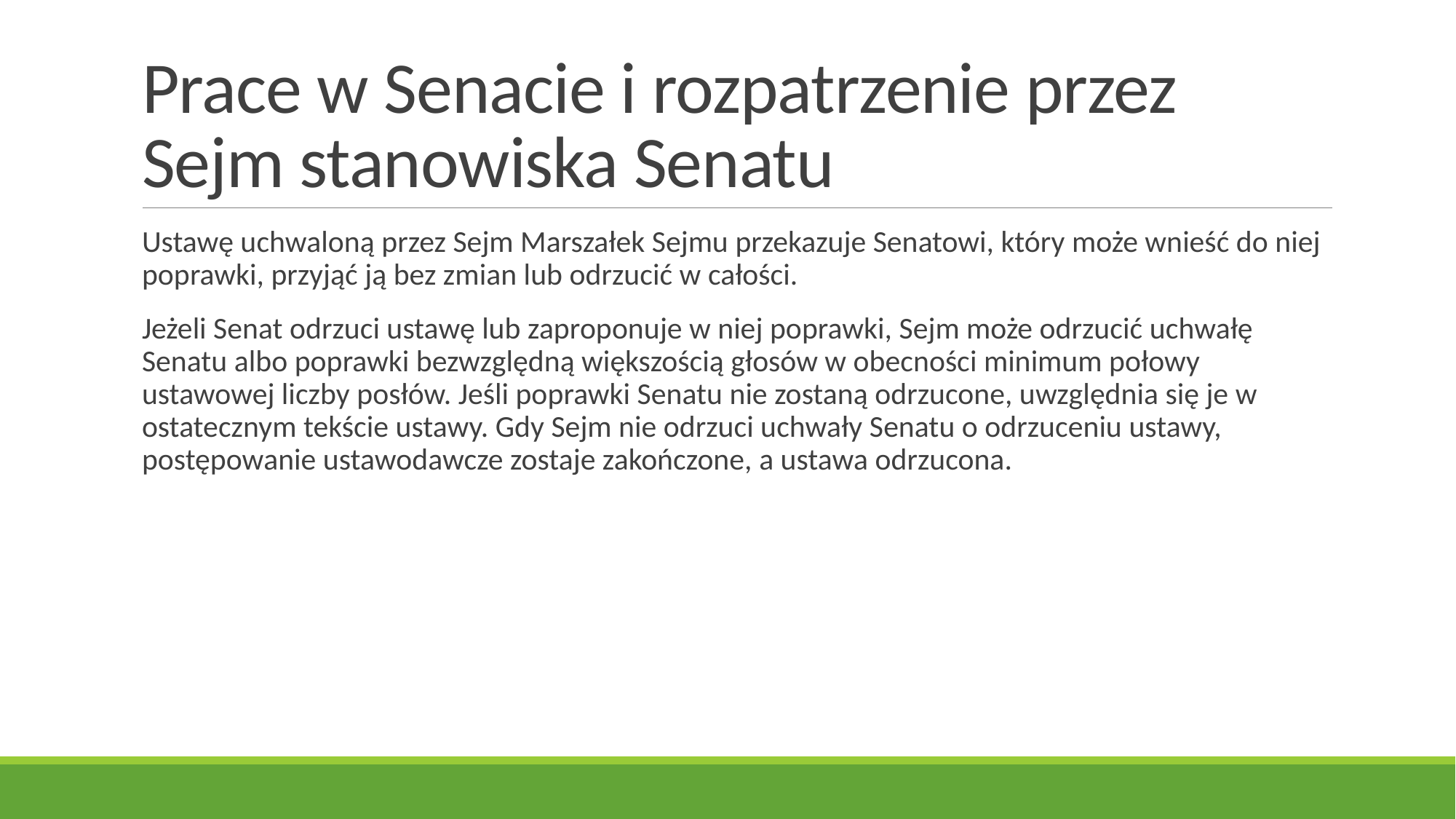

# Prace w Senacie i rozpatrzenie przez Sejm stanowiska Senatu
Ustawę uchwaloną przez Sejm Marszałek Sejmu przekazuje Senatowi, który może wnieść do niej poprawki, przyjąć ją bez zmian lub odrzucić w całości.
Jeżeli Senat odrzuci ustawę lub zaproponuje w niej poprawki, Sejm może odrzucić uchwałę Senatu albo poprawki bezwzględną większością głosów w obecności minimum połowy ustawowej liczby posłów. Jeśli poprawki Senatu nie zostaną odrzucone, uwzględnia się je w ostatecznym tekście ustawy. Gdy Sejm nie odrzuci uchwały Senatu o odrzuceniu ustawy, postępowanie ustawodawcze zostaje zakończone, a ustawa odrzucona.